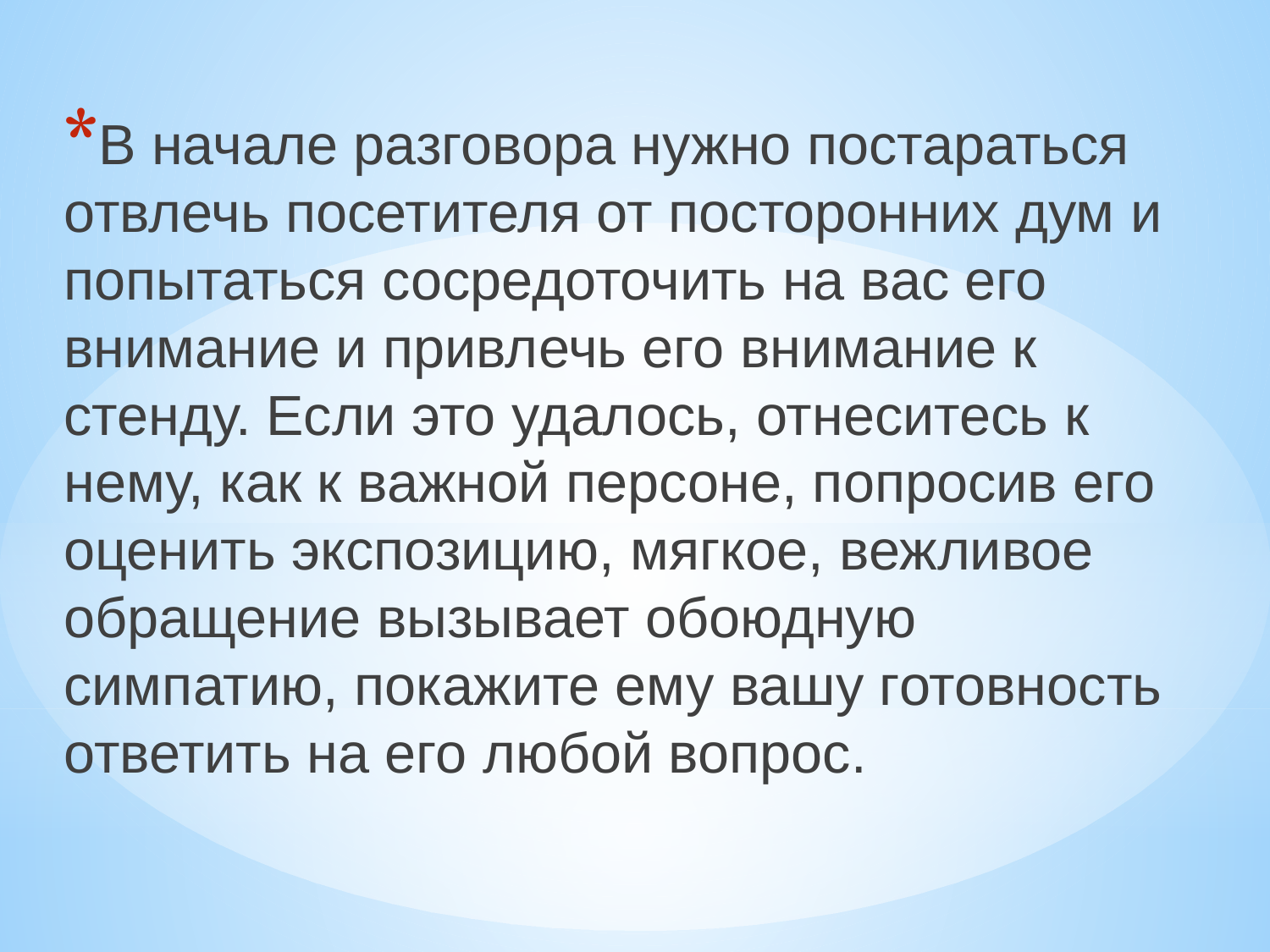

В начале разговора нужно постараться отвлечь посетителя от посторонних дум и попытаться сосредоточить на вас его внимание и привлечь его внимание к стенду. Если это удалось, отнеситесь к нему, как к важной персоне, попросив его оценить экспозицию, мягкое, вежливое обращение вызывает обоюдную симпатию, покажите ему вашу готовность ответить на его любой вопрос.

#